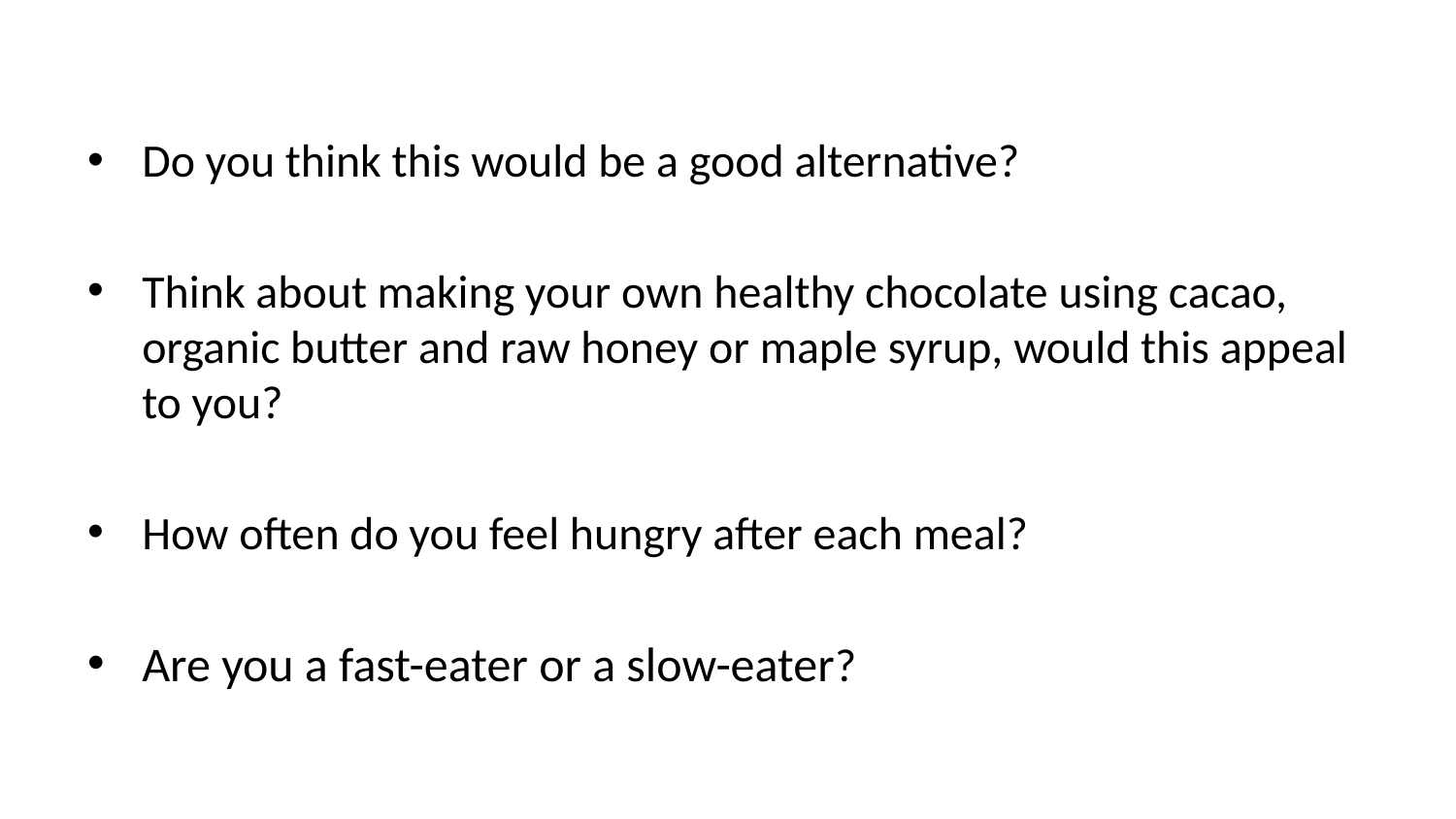

Do you think this would be a good alternative?

Think about making your own healthy chocolate using cacao, organic butter and raw honey or maple syrup, would this appeal to you?

How often do you feel hungry after each meal?

Are you a fast-eater or a slow-eater?